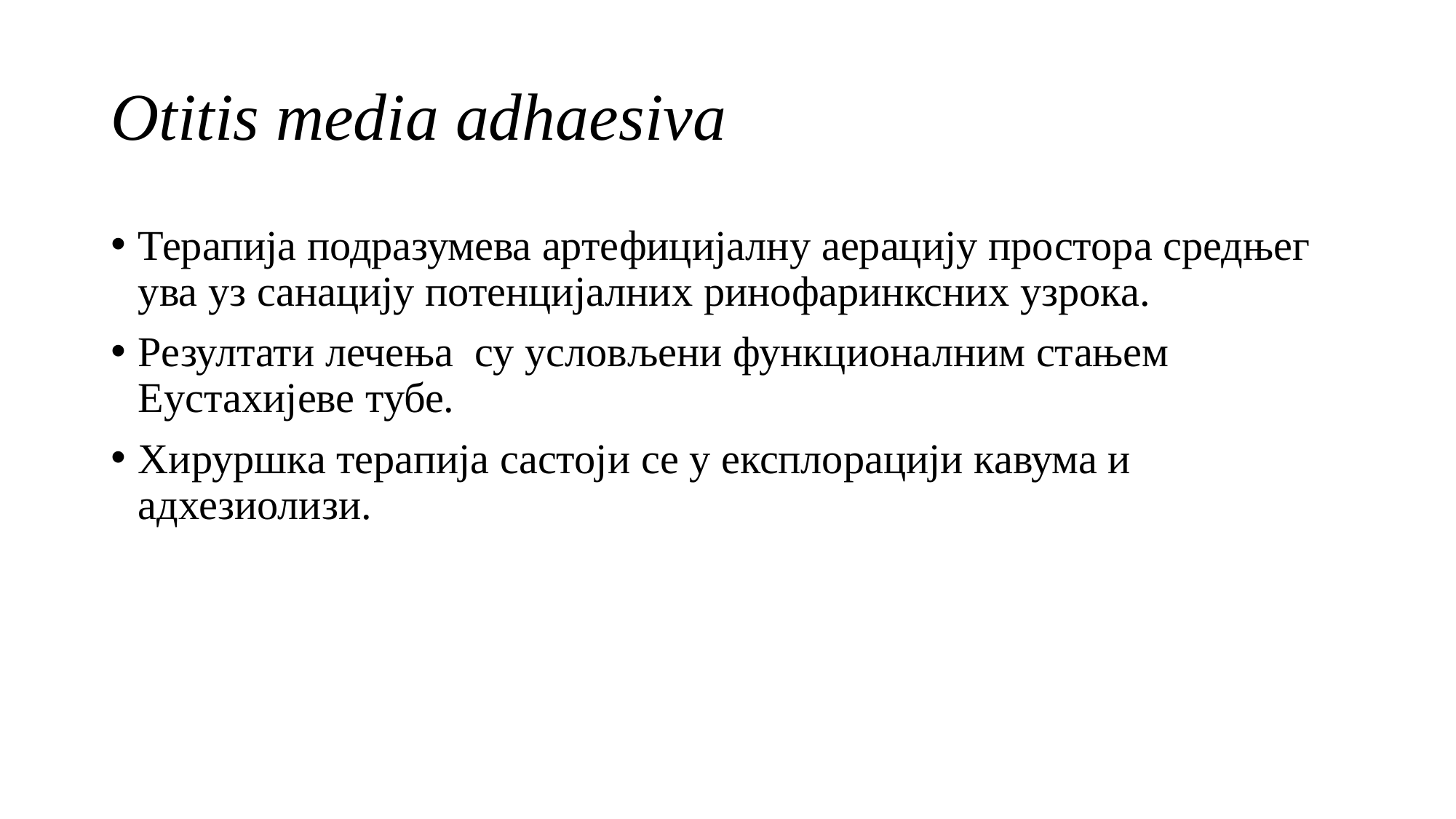

# Otitis media adhaesiva
Терапија подразумева артефицијалну аерацију простора средњег ува уз санацију потенцијалних ринофаринксних узрока.
Резултати лечења  су условљени функционалним стањем Еустахијеве тубе.
Хируршка терапија састоји се у експлорацији кавума и адхезиолизи.